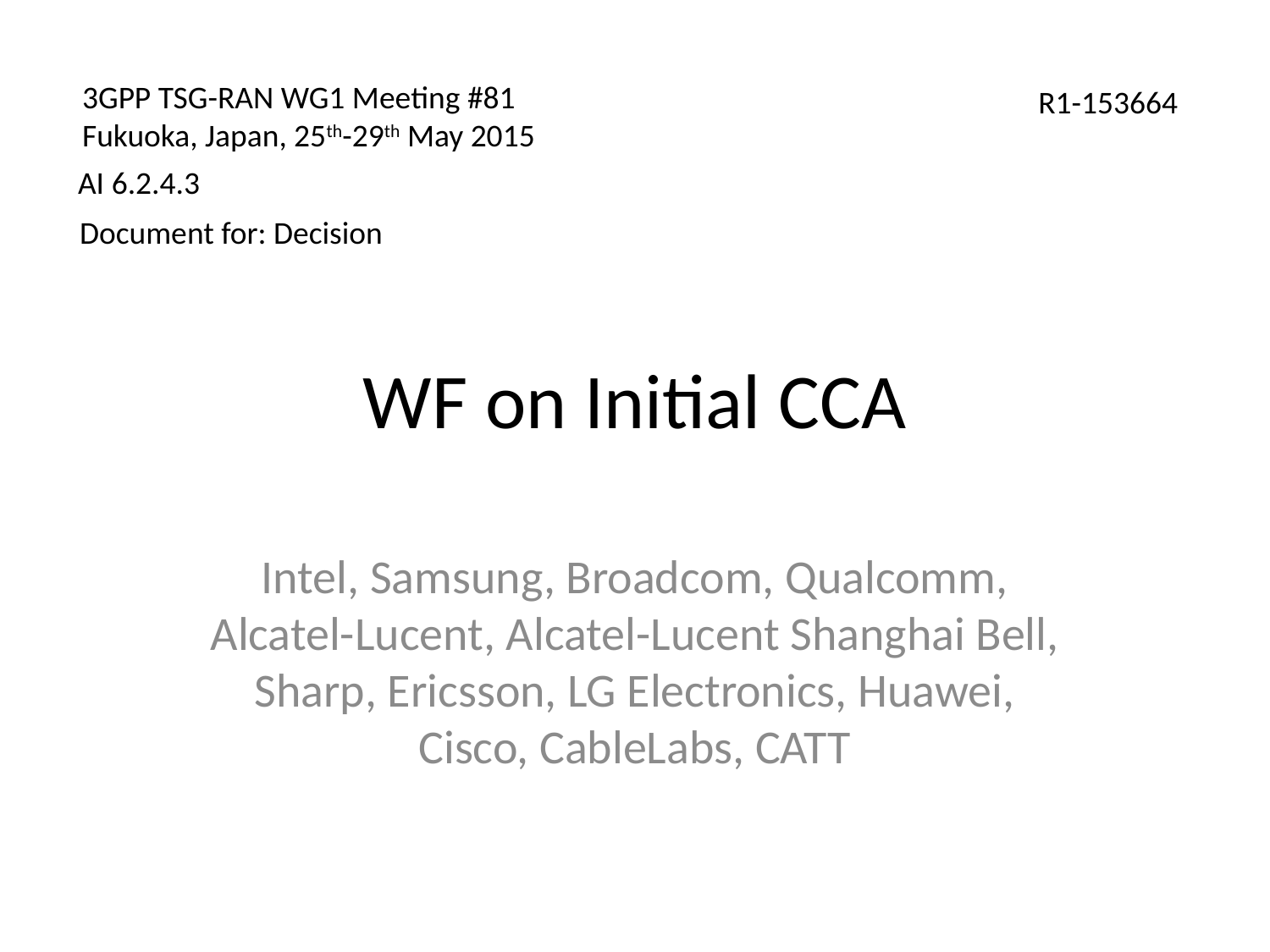

3GPP TSG-RAN WG1 Meeting #81
Fukuoka, Japan, 25th-29th May 2015
R1-153664
AI 6.2.4.3
Document for: Decision
# WF on Initial CCA
Intel, Samsung, Broadcom, Qualcomm, Alcatel-Lucent, Alcatel-Lucent Shanghai Bell, Sharp, Ericsson, LG Electronics, Huawei, Cisco, CableLabs, CATT